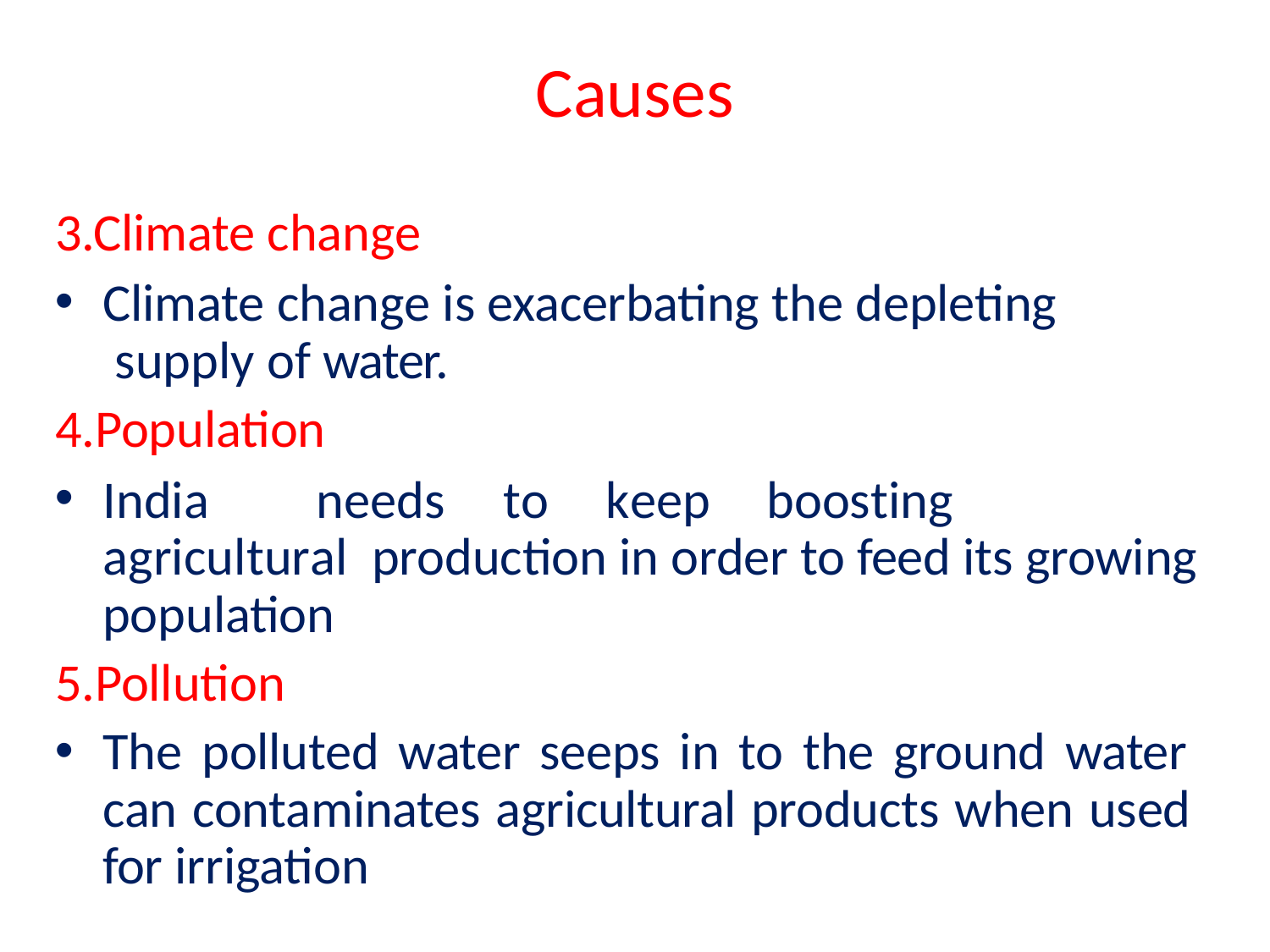

# Causes
3.Climate change
Climate change is exacerbating the depleting  supply of water.
4.Population
India	needs	to	keep	boosting	agricultural  production in order to feed its growing population
5.Pollution
The polluted water seeps in to the ground water  can contaminates agricultural products when used  for irrigation